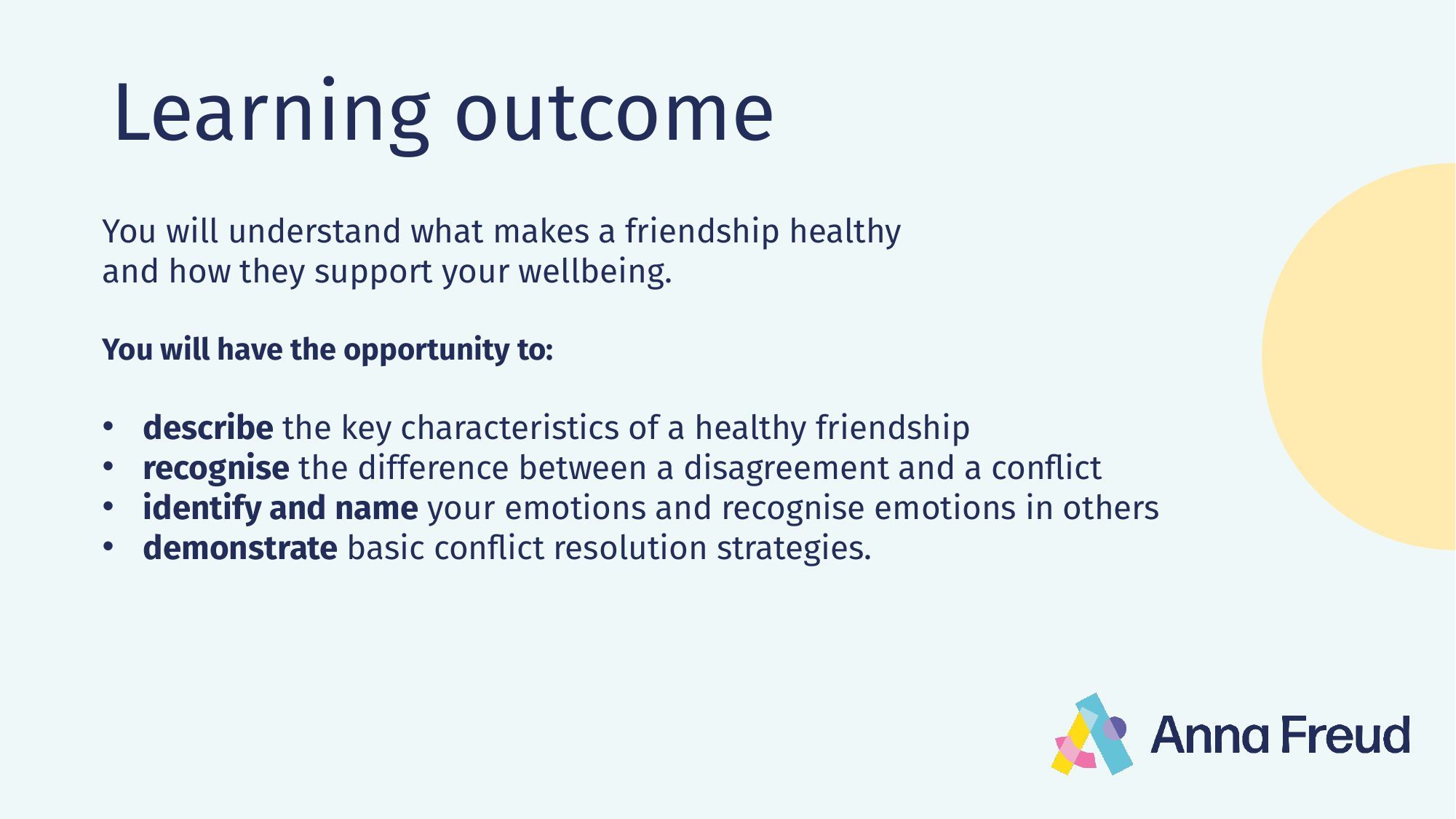

# Learning outcome
You will understand what makes a friendship healthy
and how they support your wellbeing.

You will have the opportunity to:

describe the key characteristics of a healthy friendship
recognise the difference between a disagreement and a conflict
identify and name your emotions and recognise emotions in others
demonstrate basic conflict resolution strategies.